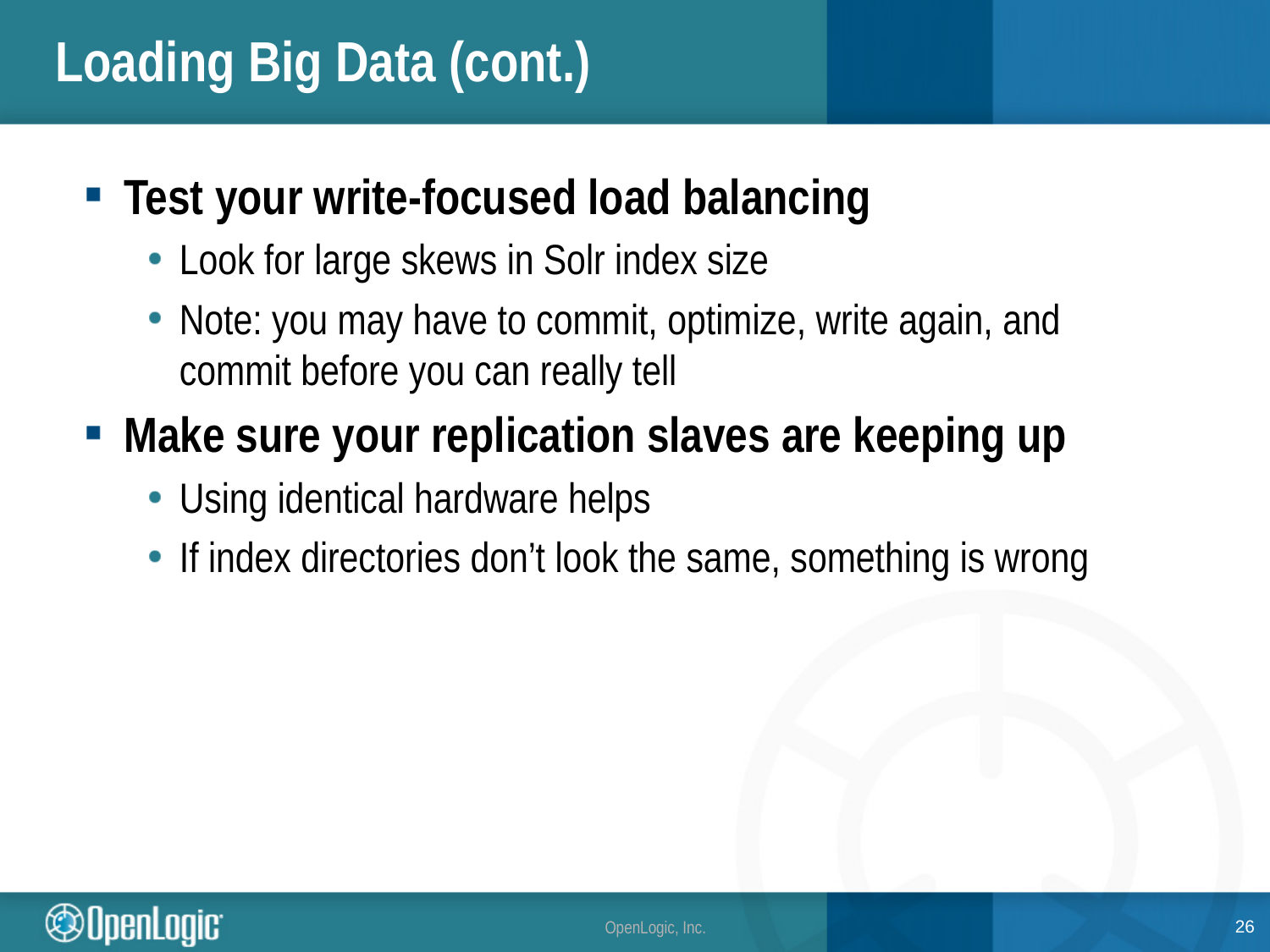

# Loading Big Data (cont.)
Test your write-focused load balancing
Look for large skews in Solr index size
Note: you may have to commit, optimize, write again, and commit before you can really tell
Make sure your replication slaves are keeping up
Using identical hardware helps
If index directories don’t look the same, something is wrong
26